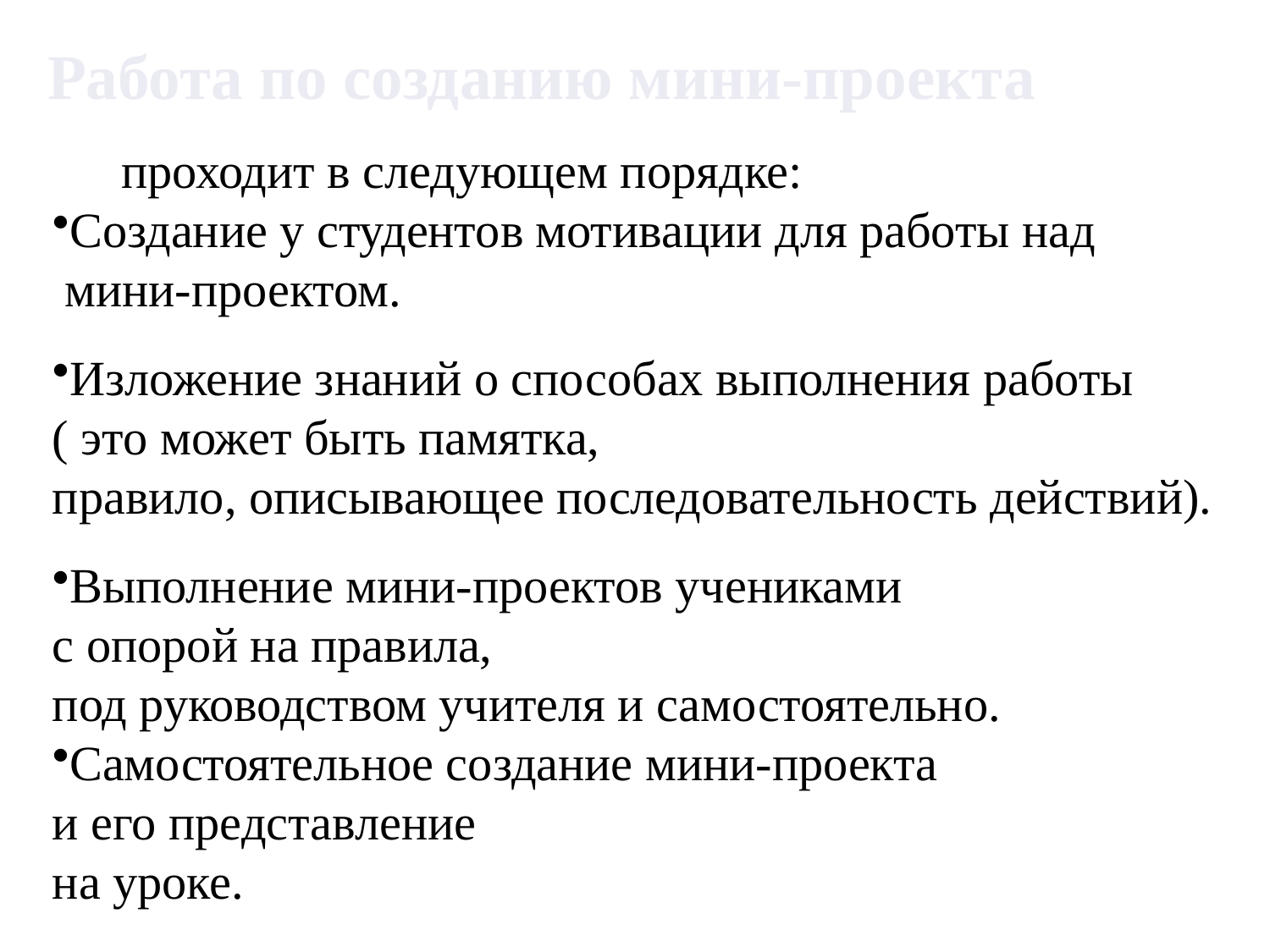

Работа по созданию мини-проекта
проходит в следующем порядке:
Создание у студентов мотивации для работы над
 мини-проектом.

Изложение знаний о способах выполнения работы
( это может быть памятка,
правило, описывающее последовательность действий).

Выполнение мини-проектов учениками
с опорой на правила,
под руководством учителя и самостоятельно.
Самостоятельное создание мини-проекта
и его представление
на уроке.